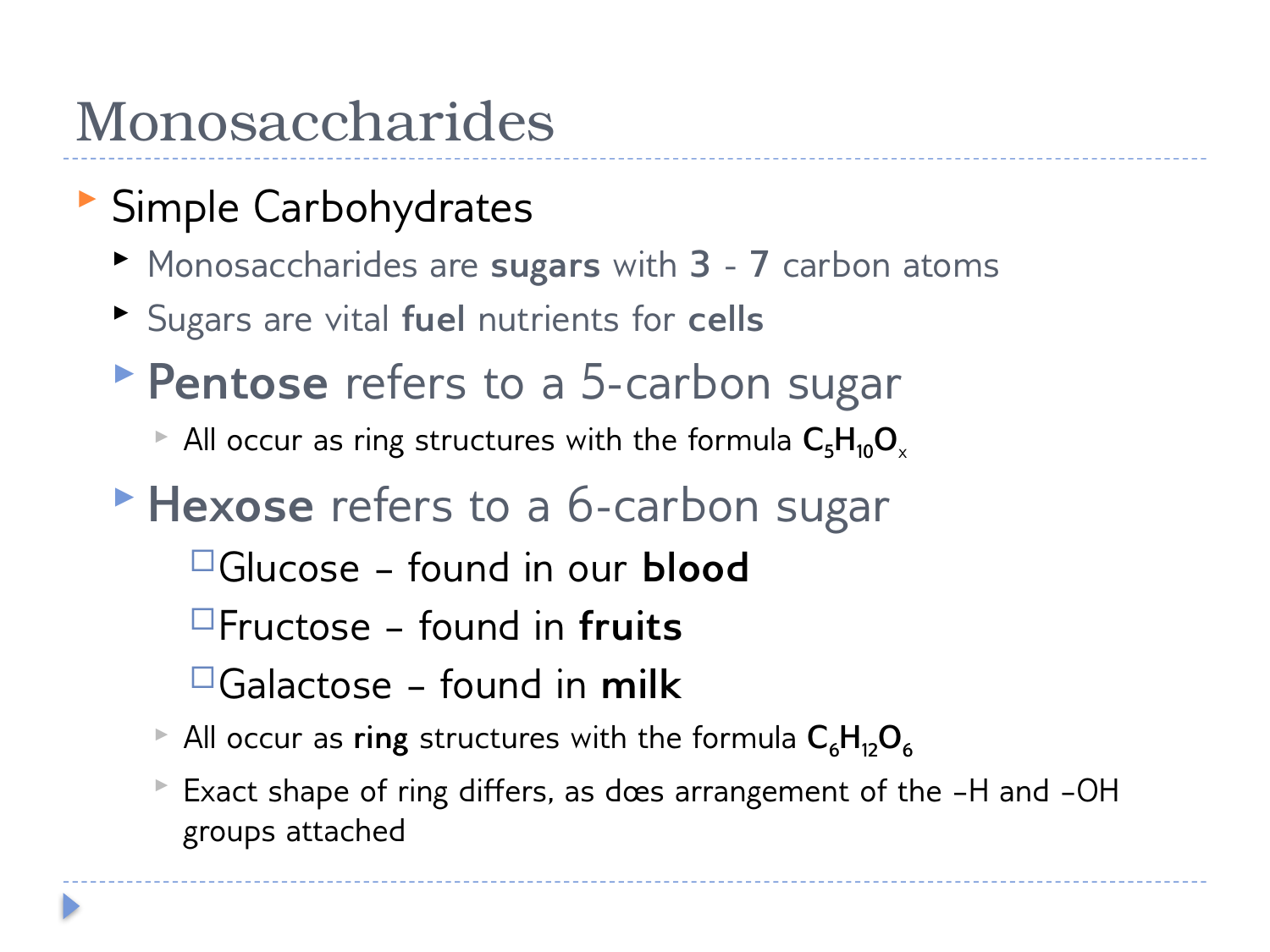

# Monosaccharides
Simple Carbohydrates
Monosaccharides are sugars with 3 - 7 carbon atoms
Sugars are vital fuel nutrients for cells
Pentose refers to a 5-carbon sugar
All occur as ring structures with the formula C5H10Ox
Hexose refers to a 6-carbon sugar
Glucose – found in our blood
Fructose – found in fruits
Galactose – found in milk
All occur as ring structures with the formula C6H12O6
Exact shape of ring differs, as does arrangement of the –H and –OH groups attached